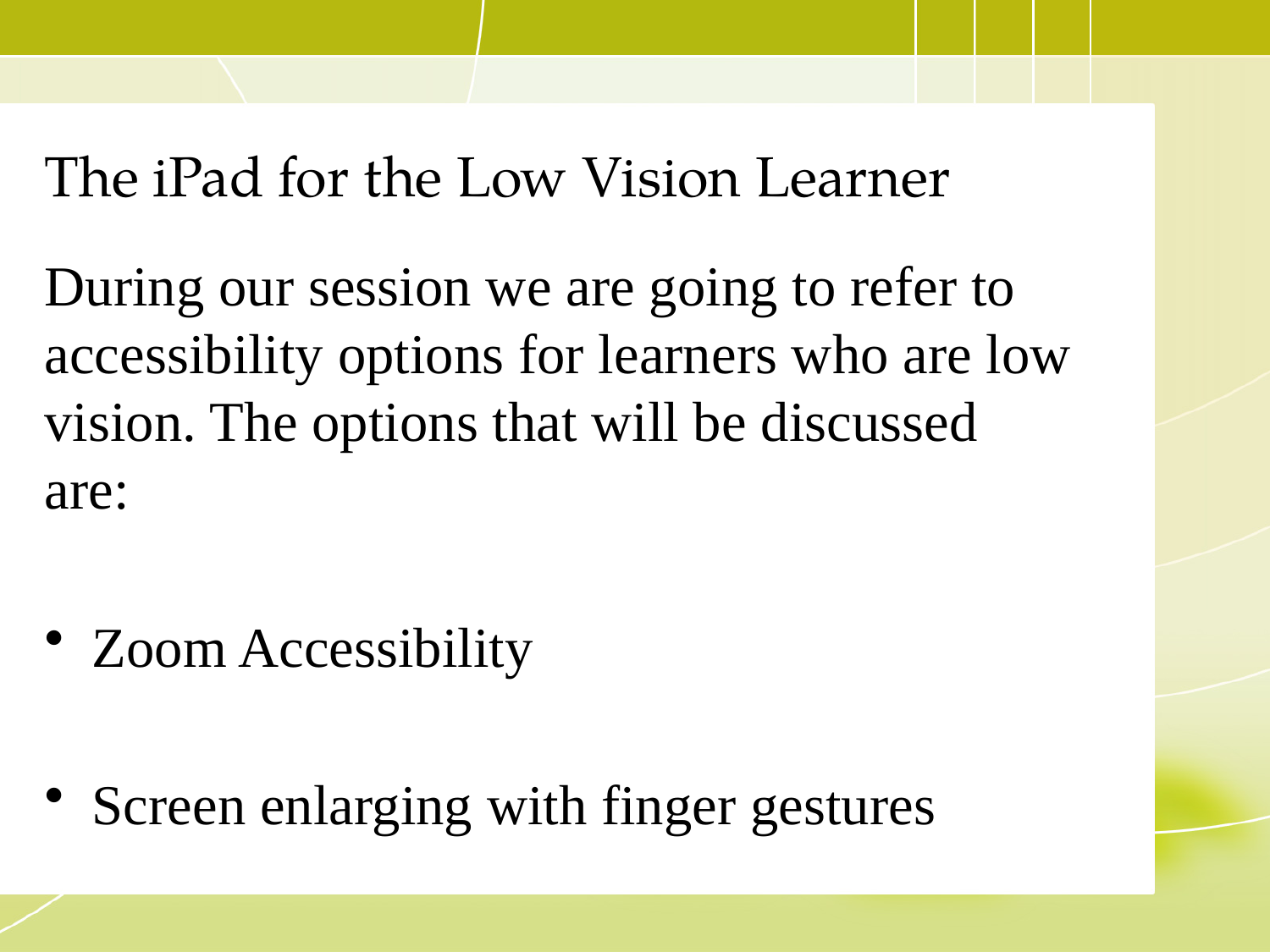

# The iPad for the Low Vision Learner
During our session we are going to refer to accessibility options for learners who are low vision. The options that will be discussed are:

Zoom Accessibility

Screen enlarging with finger gestures